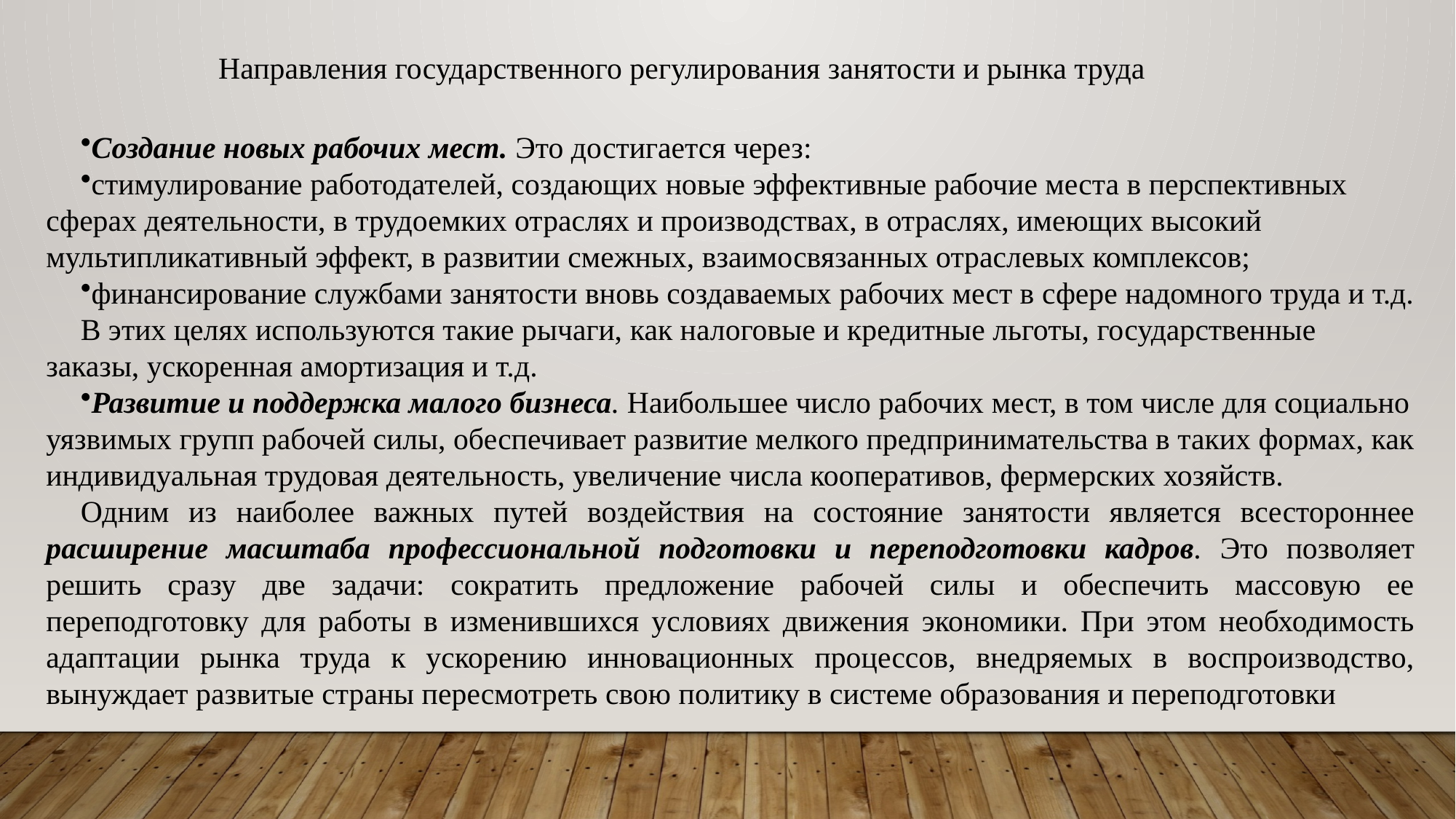

Направления государственного регулирования занятости и рынка труда
Создание новых рабочих мест. Это достигается через:
стимулирование работодателей, создающих новые эффективные рабочие места в перспективных сферах деятельности, в трудоемких отраслях и производствах, в отраслях, имеющих высокий мультипликативный эффект, в развитии смежных, взаимосвязанных отраслевых комплексов;
финансирование службами занятости вновь создаваемых рабочих мест в сфере надомного труда и т.д.
В этих целях используются такие рычаги, как налоговые и кредитные льготы, государственные заказы, ускоренная амортизация и т.д.
Развитие и поддержка малого бизнеса. Наибольшее число рабочих мест, в том числе для социально уязвимых групп рабочей силы, обеспечивает развитие мелкого предпринимательства в таких формах, как индивидуальная трудовая деятельность, увеличение числа кооперативов, фермерских хозяйств.
Одним из наиболее важных путей воздействия на состояние занятости является всестороннее расширение масштаба профессиональной подготовки и переподготовки кадров. Это позволяет решить сразу две задачи: сократить предложение рабочей силы и обеспечить массовую ее переподготовку для работы в изменившихся условиях движения экономики. При этом необходимость адаптации рынка труда к ускорению инновационных процессов, внедряемых в воспроизводство, вынуждает развитые страны пересмотреть свою политику в системе образования и переподготовки